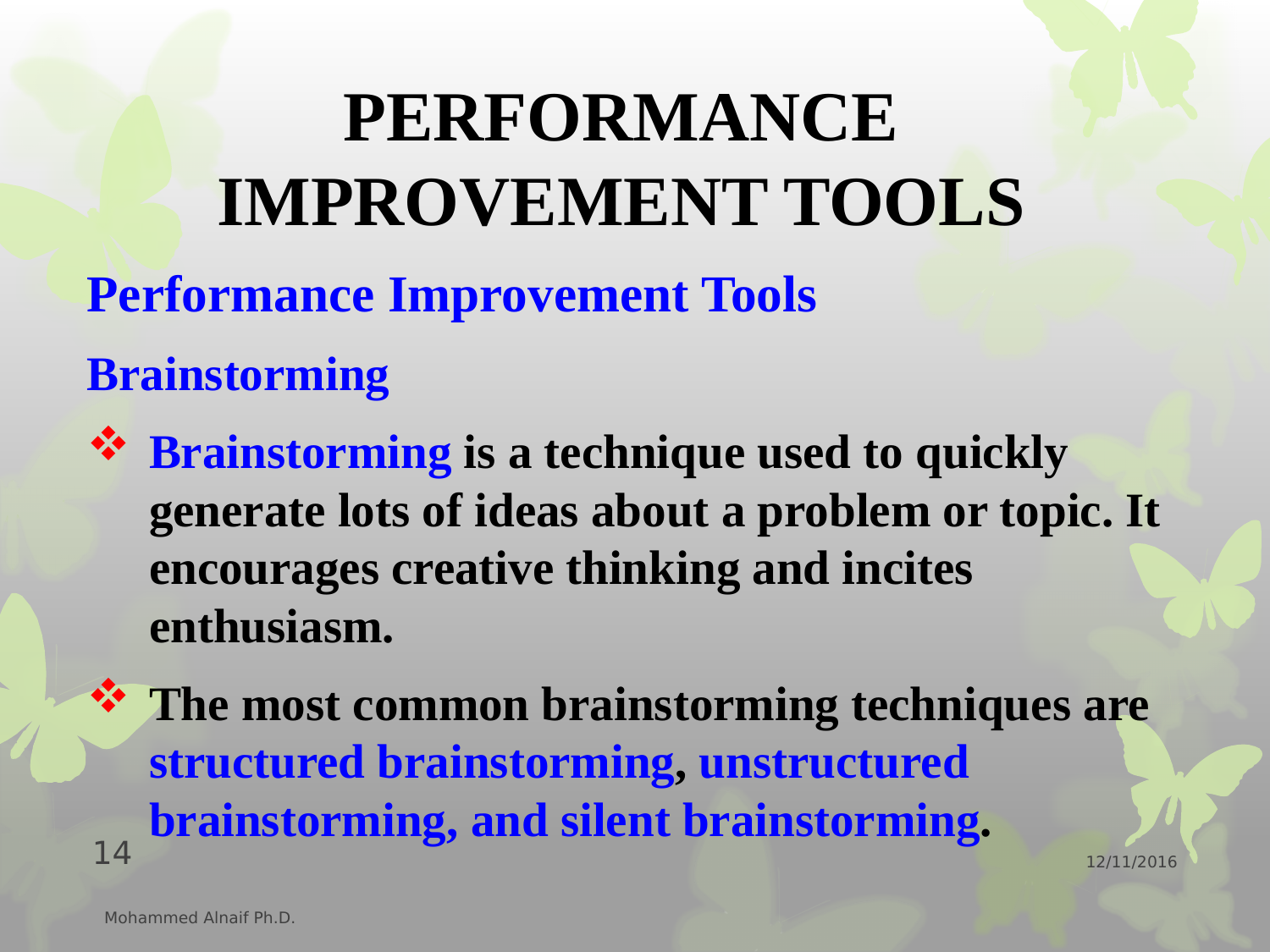

# PERFORMANCE IMPROVEMENT TOOLS
Performance Improvement Tools
Brainstorming
Brainstorming is a technique used to quickly generate lots of ideas about a problem or topic. It encourages creative thinking and incites enthusiasm.
The most common brainstorming techniques are structured brainstorming, unstructured brainstorming, and silent brainstorming.
14
12/11/2016
Mohammed Alnaif Ph.D.